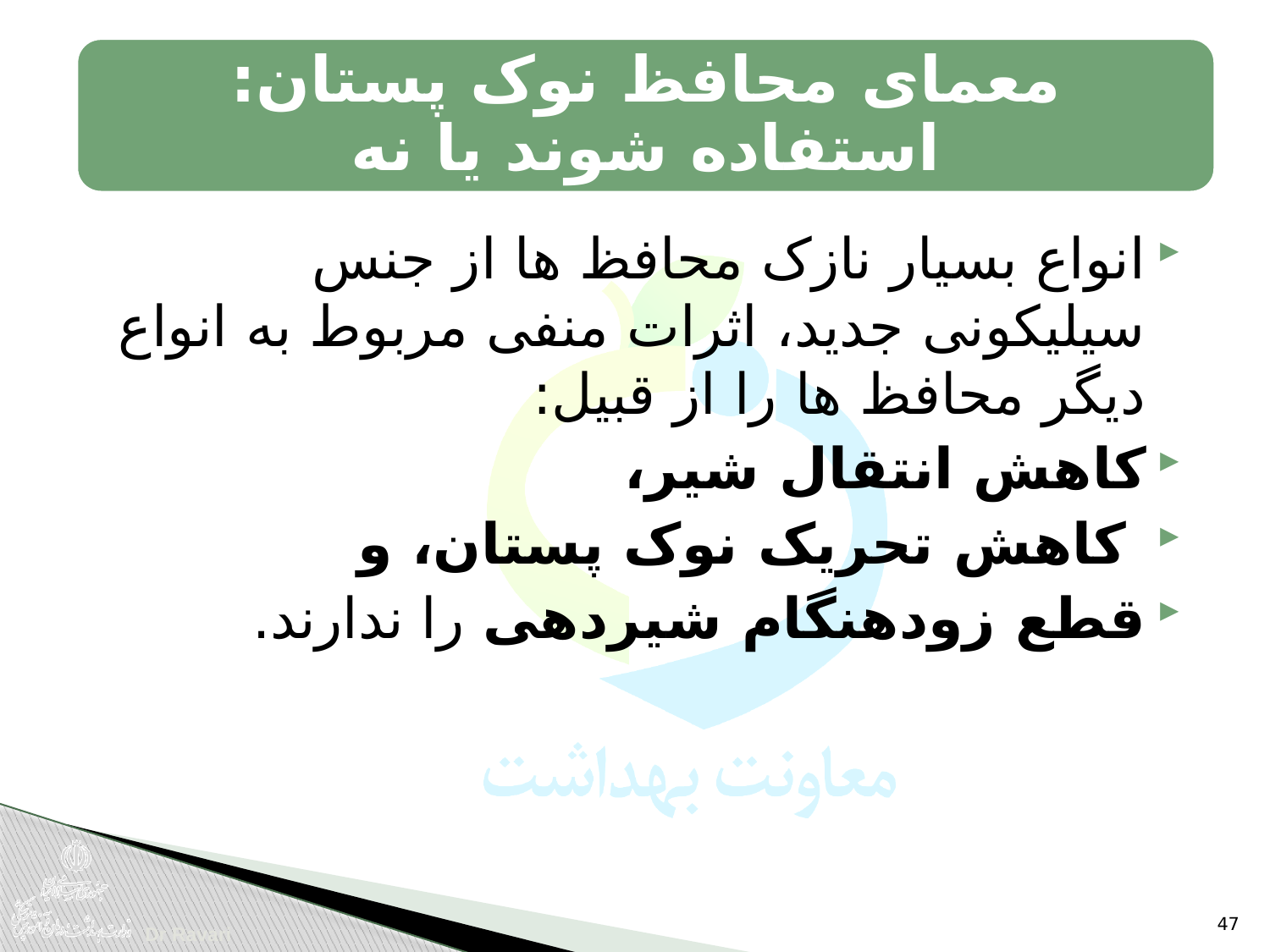

معمای محافظ نوک پستان: استفاده شوند یا نه
انواع بسیار نازک محافظ ها از جنس سیلیکونی جدید، اثرات منفی مربوط به انواع دیگر محافظ ها را از قبیل:
کاهش انتقال شیر،
 کاهش تحریک نوک پستان، و
قطع زودهنگام شیردهی را ندارند.
47